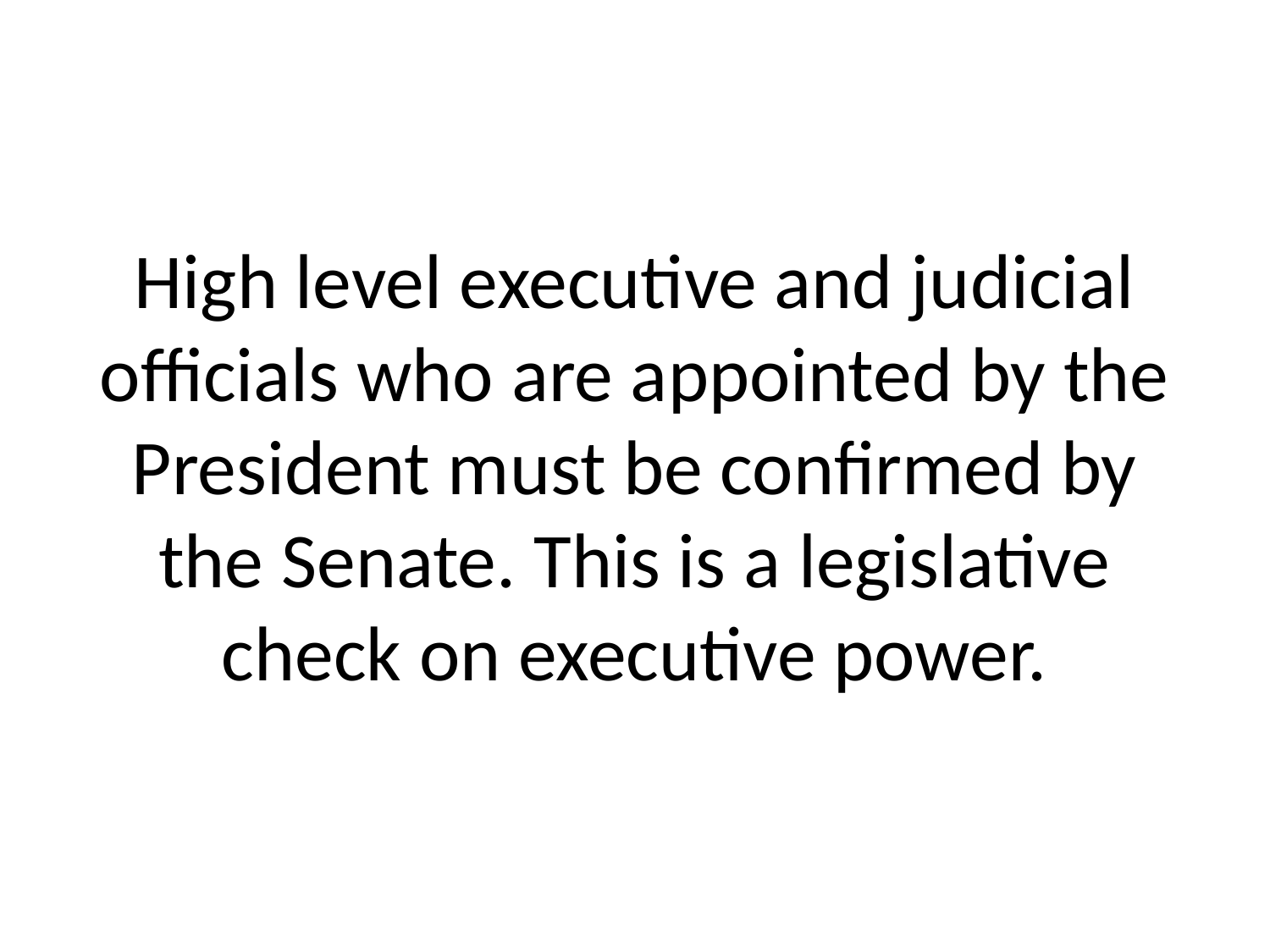

# High level executive and judicial officials who are appointed by the President must be confirmed by the Senate. This is a legislative check on executive power.